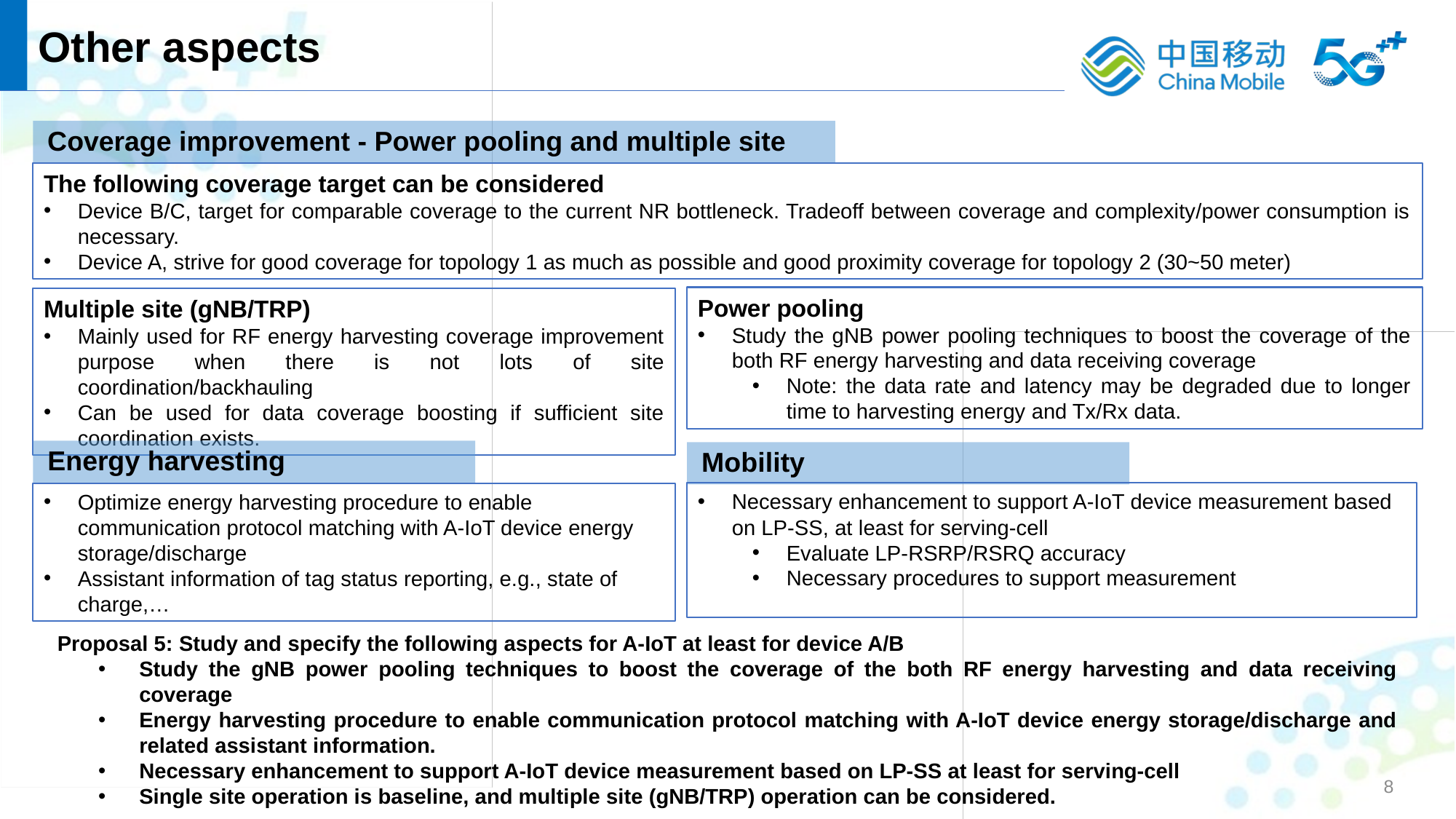

Other aspects
Coverage improvement - Power pooling and multiple site

The following coverage target can be considered
Device B/C, target for comparable coverage to the current NR bottleneck. Tradeoff between coverage and complexity/power consumption is necessary.
Device A, strive for good coverage for topology 1 as much as possible and good proximity coverage for topology 2 (30~50 meter)
Power pooling
Study the gNB power pooling techniques to boost the coverage of the both RF energy harvesting and data receiving coverage
Note: the data rate and latency may be degraded due to longer time to harvesting energy and Tx/Rx data.
Multiple site (gNB/TRP)
Mainly used for RF energy harvesting coverage improvement purpose when there is not lots of site coordination/backhauling
Can be used for data coverage boosting if sufficient site coordination exists.
Energy harvesting

Mobility

Necessary enhancement to support A-IoT device measurement based on LP-SS, at least for serving-cell
Evaluate LP-RSRP/RSRQ accuracy
Necessary procedures to support measurement

Optimize energy harvesting procedure to enable communication protocol matching with A-IoT device energy storage/discharge
Assistant information of tag status reporting, e.g., state of charge,…
Proposal 5: Study and specify the following aspects for A-IoT at least for device A/B
Study the gNB power pooling techniques to boost the coverage of the both RF energy harvesting and data receiving coverage
Energy harvesting procedure to enable communication protocol matching with A-IoT device energy storage/discharge and related assistant information.
Necessary enhancement to support A-IoT device measurement based on LP-SS at least for serving-cell
Single site operation is baseline, and multiple site (gNB/TRP) operation can be considered.
8